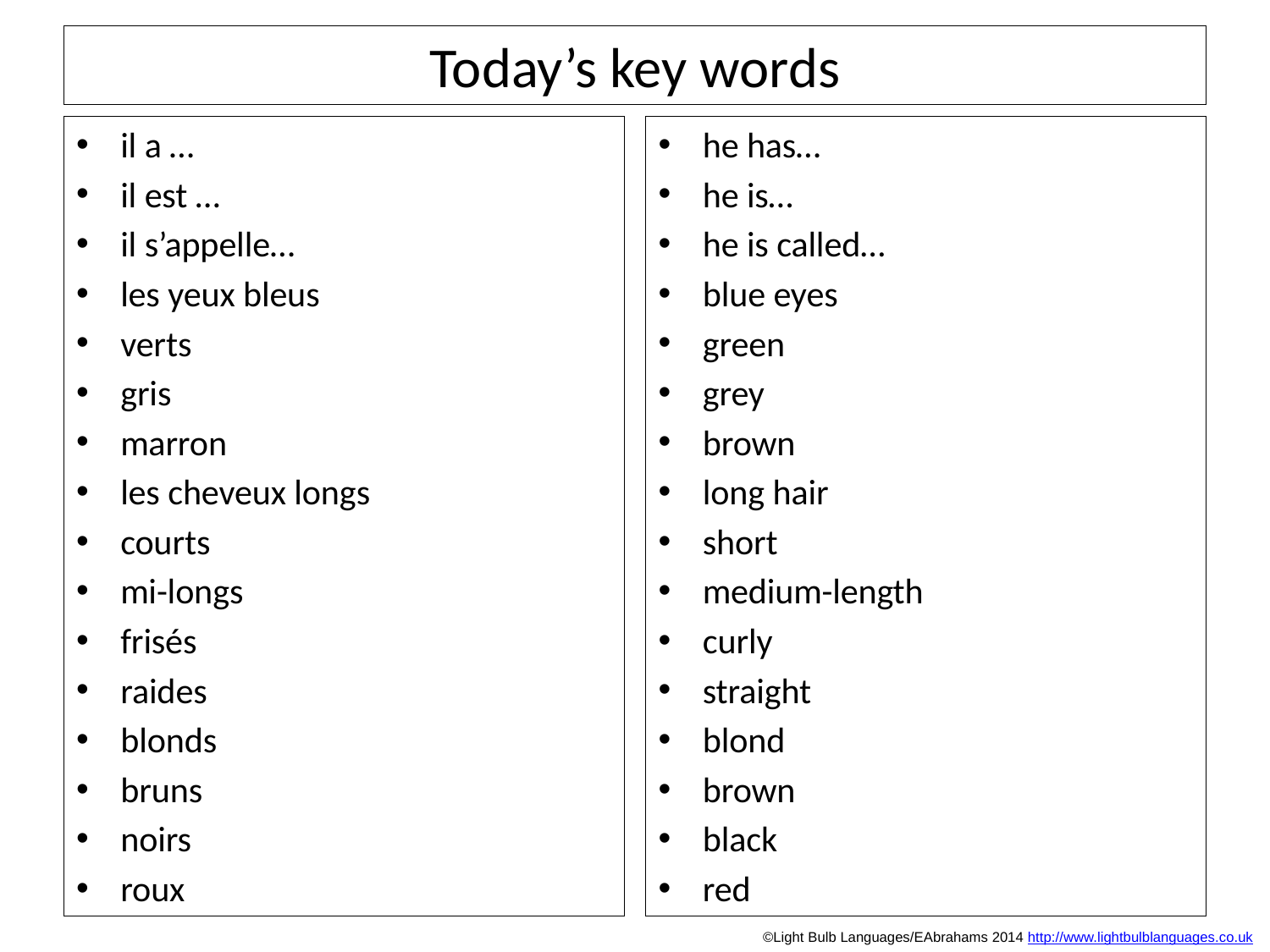

# Today’s key words
il a …
il est …
il s’appelle…
les yeux bleus
verts
gris
marron
les cheveux longs
courts
mi-longs
frisés
raides
blonds
bruns
noirs
roux

he has…
he is…
he is called…
blue eyes
green
grey
brown
long hair
short
medium-length
curly
straight
blond
brown
black
red
©Light Bulb Languages/EAbrahams 2014 http://www.lightbulblanguages.co.uk